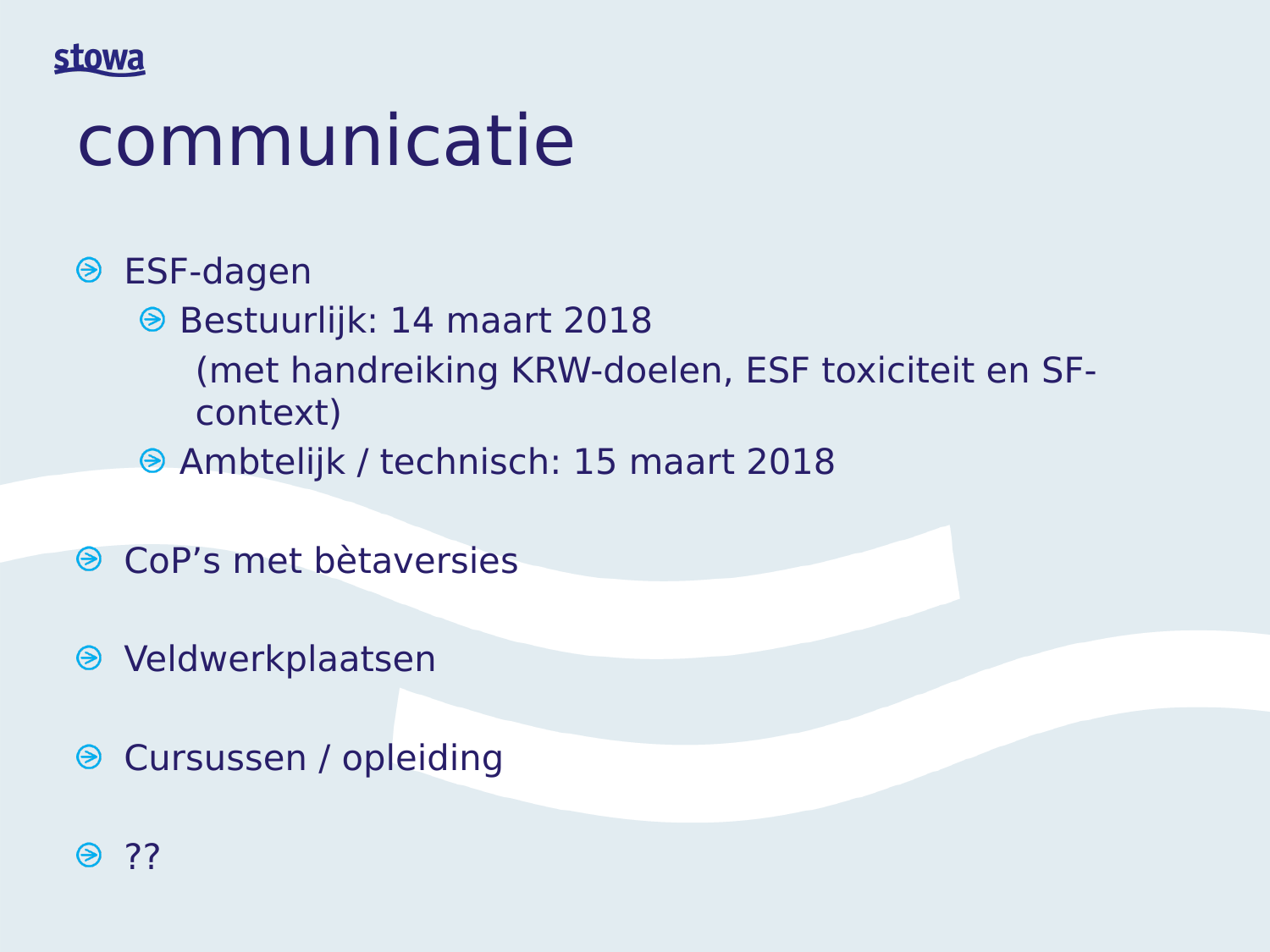

# communicatie
ESF-dagen
Bestuurlijk: 14 maart 2018
(met handreiking KRW-doelen, ESF toxiciteit en SF-context)
Ambtelijk / technisch: 15 maart 2018

CoP’s met bètaversies

Veldwerkplaatsen

Cursussen / opleiding

??